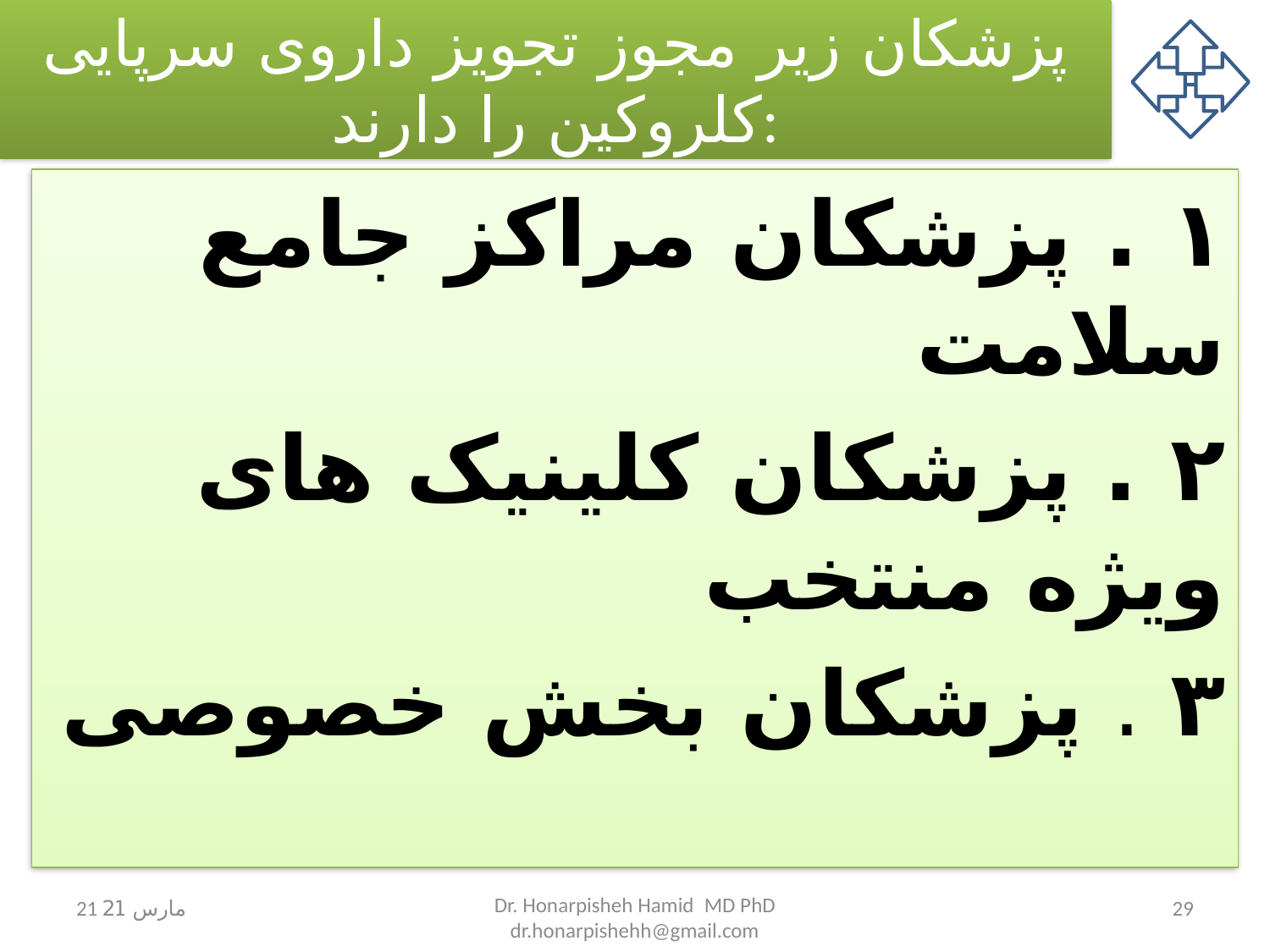

# پزشکان زیر مجوز تجویز داروی سرپایی کلروکین را دارند:

۱ . پزشکان مراکز جامع سلامت
۲ . پزشکان کلینیک های ویژه منتخب
۳ . پزشکان بخش خصوصی
21 مارس 21
Dr. Honarpisheh Hamid  MD PhD dr.honarpishehh@gmail.com
29